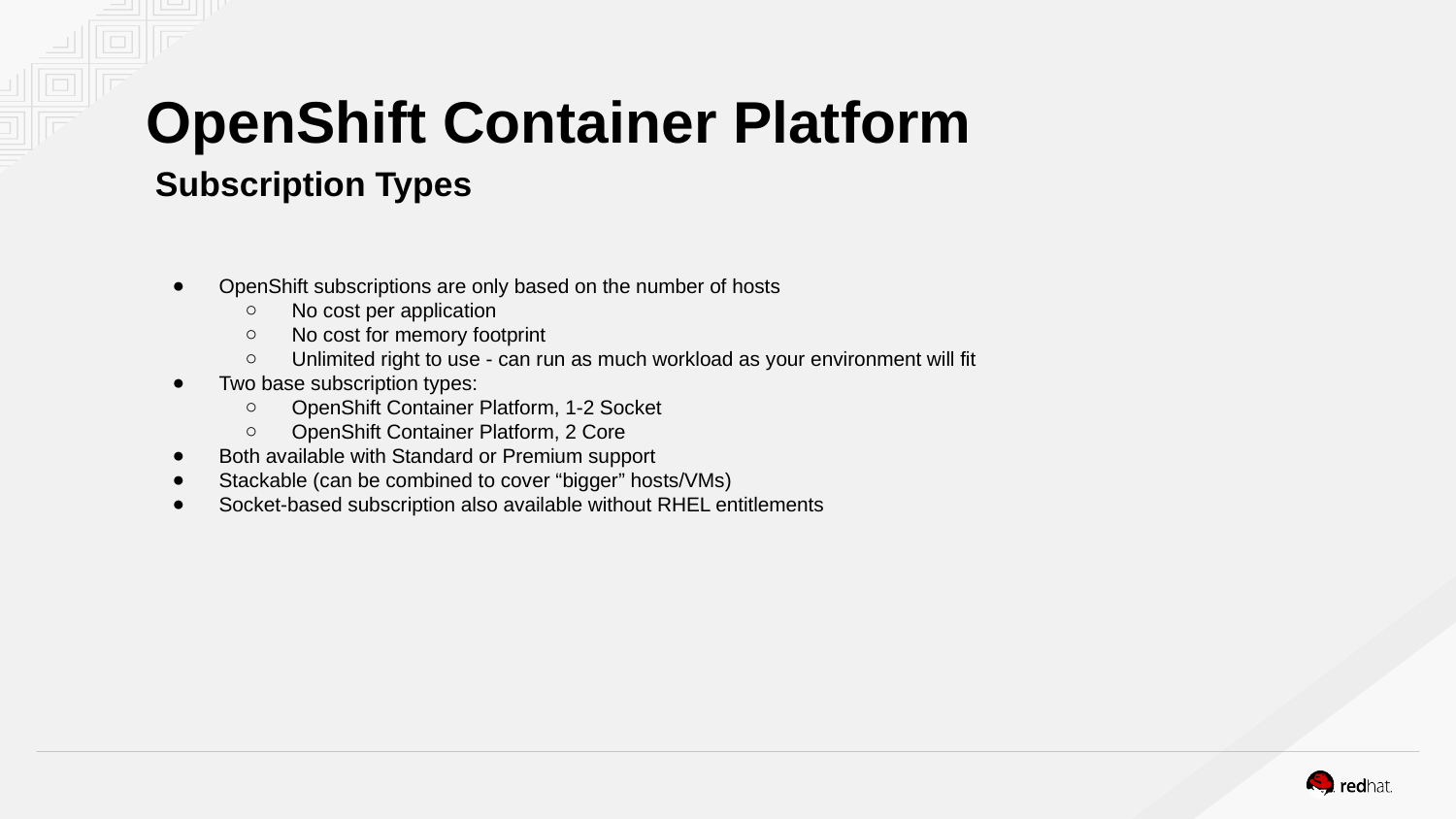

# OpenShift Container Platform
Subscription Types
OpenShift subscriptions are only based on the number of hosts
No cost per application
No cost for memory footprint
Unlimited right to use - can run as much workload as your environment will fit
Two base subscription types:
OpenShift Container Platform, 1-2 Socket
OpenShift Container Platform, 2 Core
Both available with Standard or Premium support
Stackable (can be combined to cover “bigger” hosts/VMs)
Socket-based subscription also available without RHEL entitlements